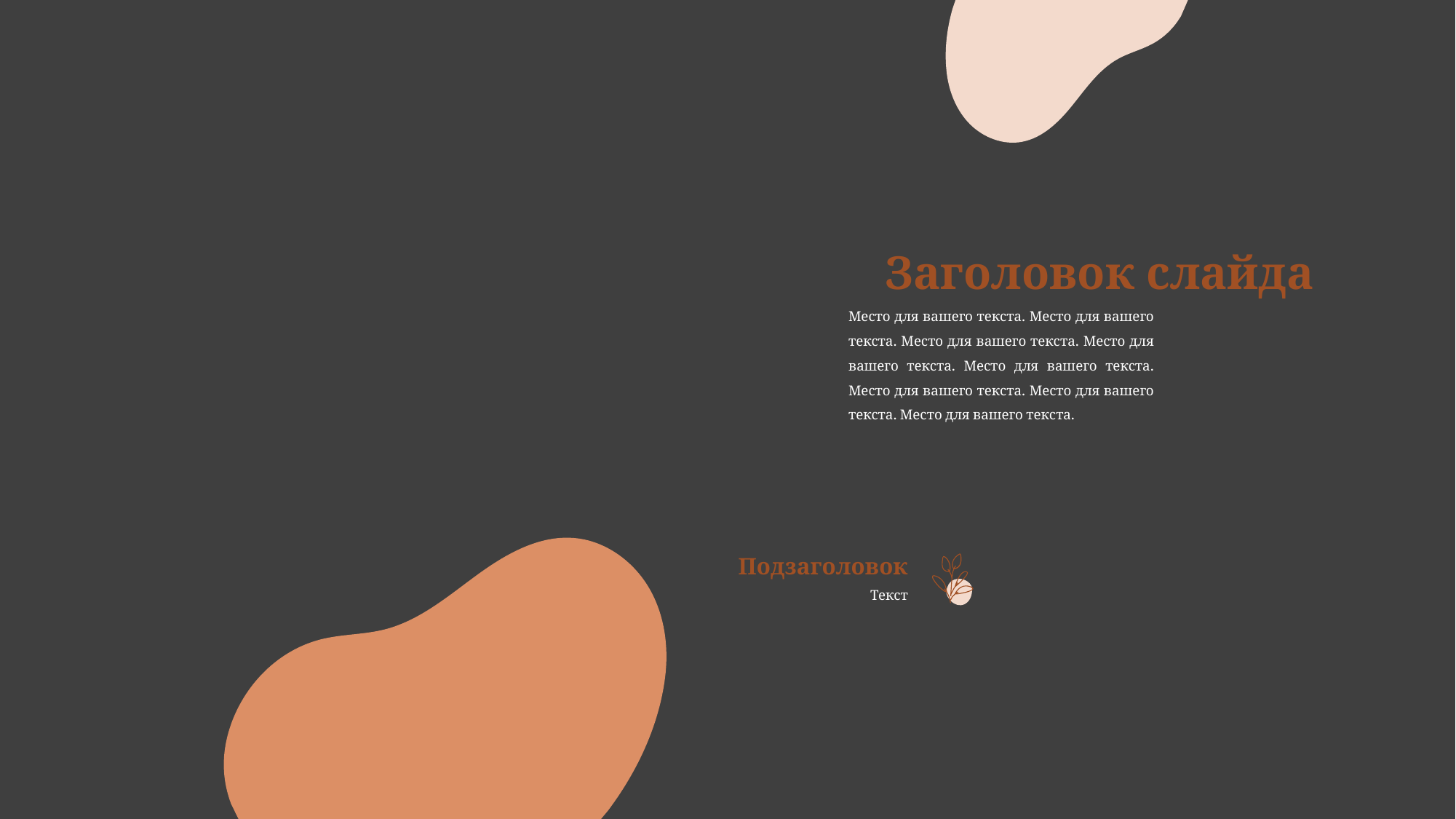

Заголовок слайда
Место для вашего текста. Место для вашего текста. Место для вашего текста. Место для вашего текста. Место для вашего текста. Место для вашего текста. Место для вашего текста. Место для вашего текста.

Подзаголовок

Текст